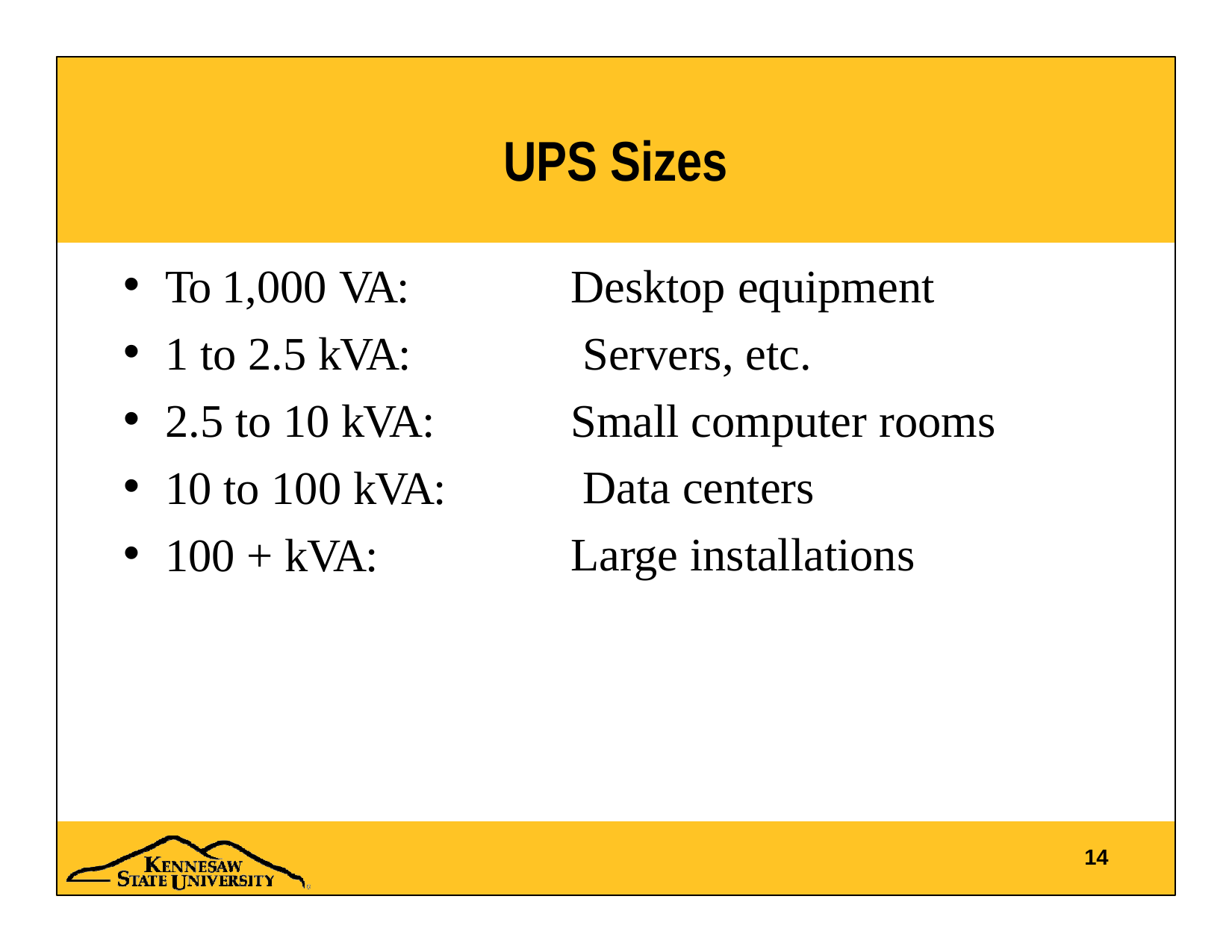

# UPS Sizes
To 1,000 VA:
1 to 2.5 kVA:
2.5 to 10 kVA:
10 to 100 kVA:
100 + kVA:
Desktop equipment  Servers, etc.
Small computer rooms  Data centers
Large installations
14